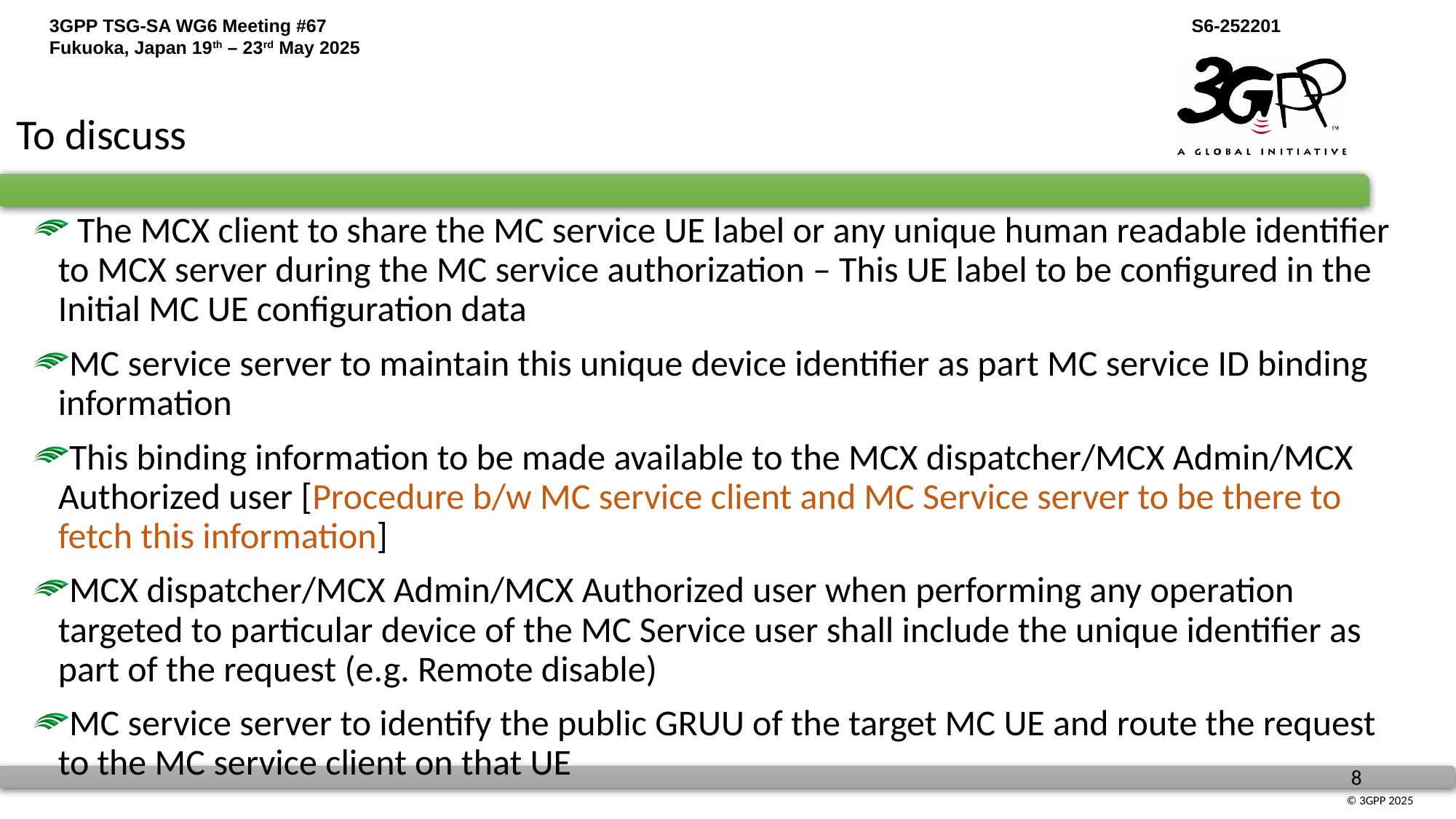

# To discuss
 The MCX client to share the MC service UE label or any unique human readable identifier to MCX server during the MC service authorization – This UE label to be configured in the Initial MC UE configuration data
MC service server to maintain this unique device identifier as part MC service ID binding information
This binding information to be made available to the MCX dispatcher/MCX Admin/MCX Authorized user [Procedure b/w MC service client and MC Service server to be there to fetch this information]
MCX dispatcher/MCX Admin/MCX Authorized user when performing any operation targeted to particular device of the MC Service user shall include the unique identifier as part of the request (e.g. Remote disable)
MC service server to identify the public GRUU of the target MC UE and route the request to the MC service client on that UE